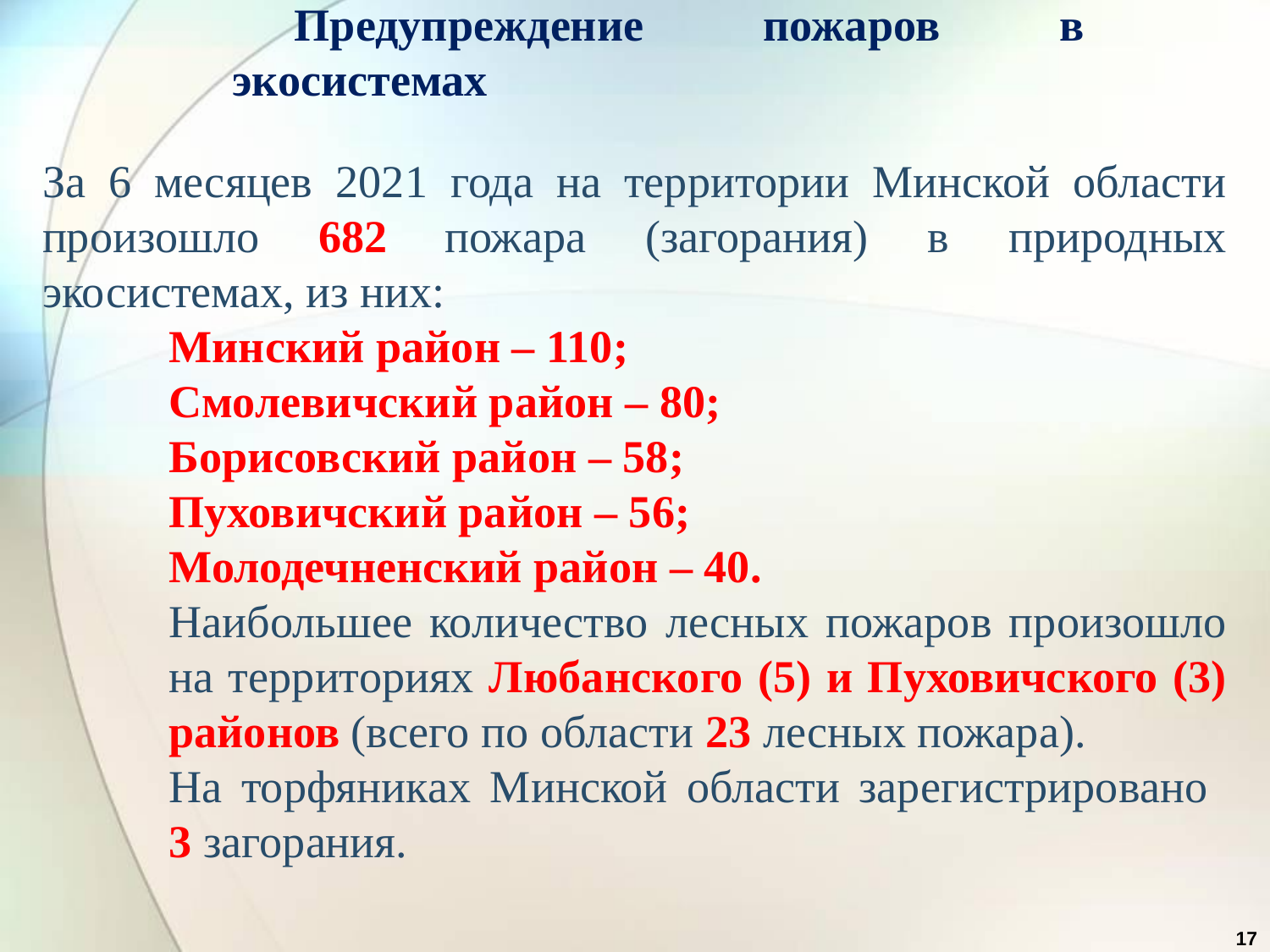

Предупреждение пожаров в экосистемах
За 6 месяцев 2021 года на территории Минской области произошло 682 пожара (загорания) в природных экосистемах, из них:
Минский район – 110;
Смолевичский район – 80;
Борисовский район – 58;
Пуховичский район – 56;
Молодечненский район – 40.
Наибольшее количество лесных пожаров произошло на территориях Любанского (5) и Пуховичского (3) районов (всего по области 23 лесных пожара).
На торфяниках Минской области зарегистрировано
3 загорания.
17